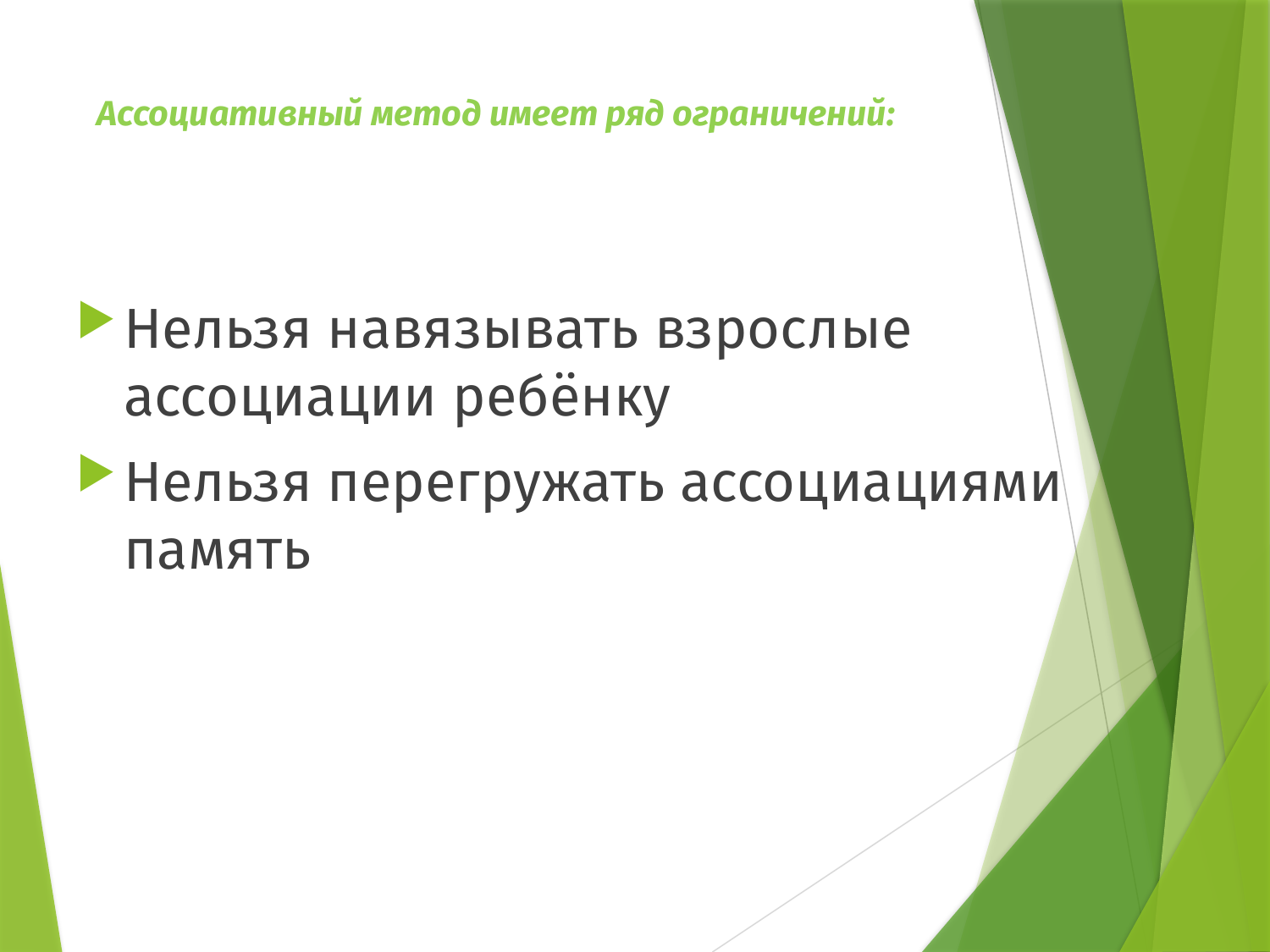

# Ассоциативный метод имеет ряд ограничений:
Нельзя навязывать взрослые ассоциации ребёнку
Нельзя перегружать ассоциациями память